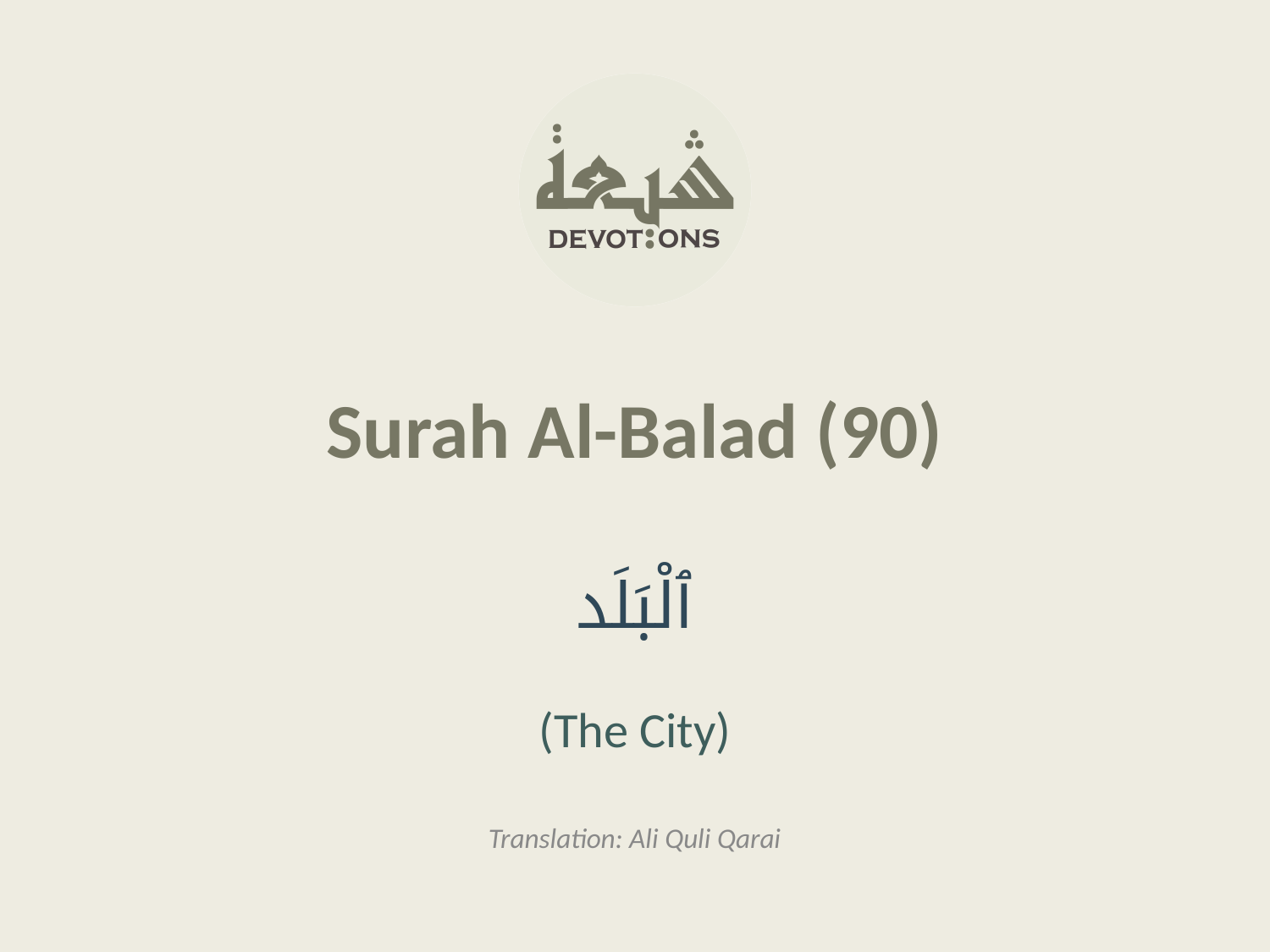

Surah Al-Balad (90)
ٱلْبَلَد
(The City)
Translation: Ali Quli Qarai